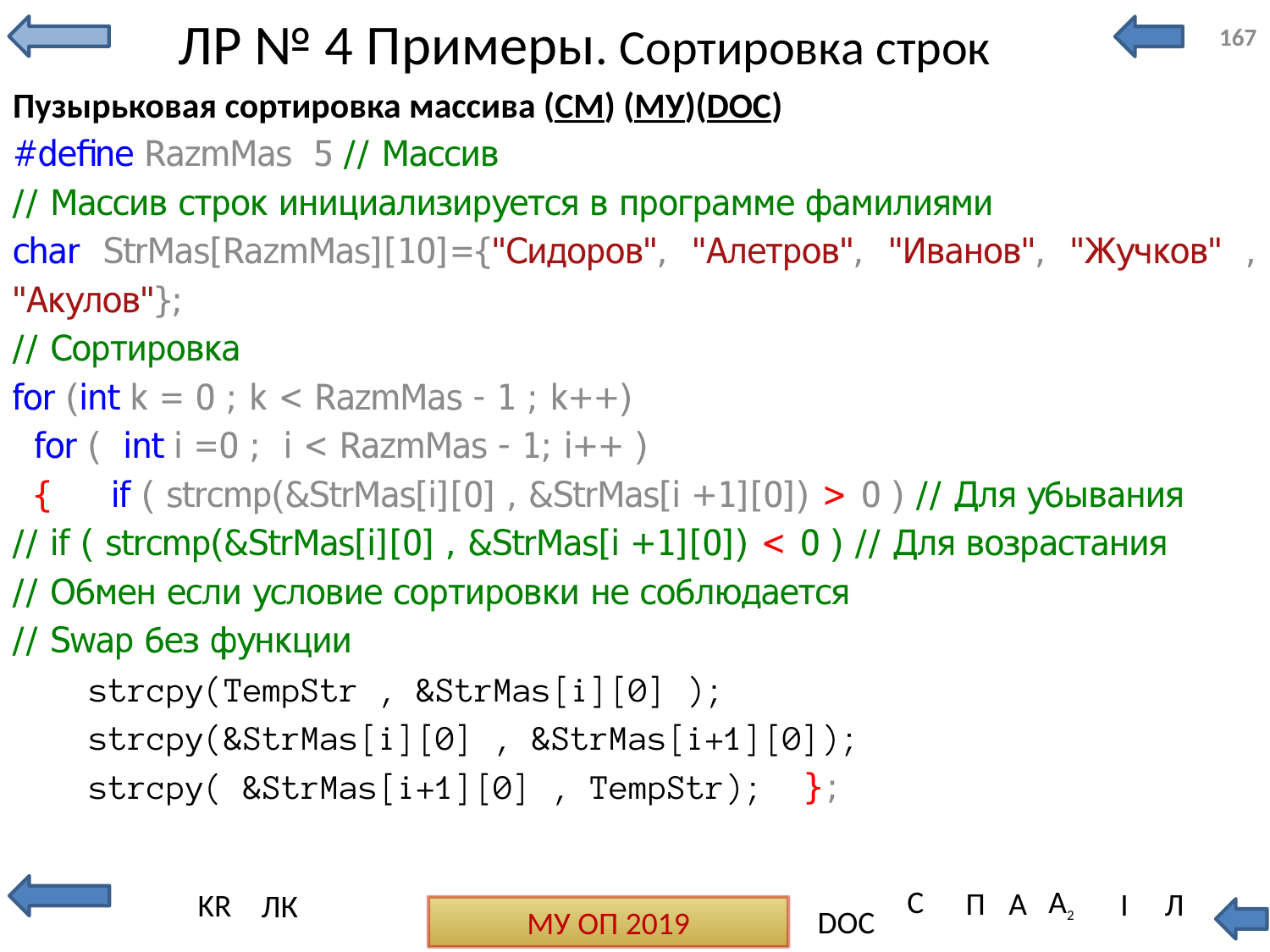

# ЛР № 4 Примеры. Сортировка строк
167
Пузырьковая сортировка массива (СМ) (МУ)(DOC)
#define RazmMas  5 // Массив
// Массив строк инициализируется в программе фамилиями
char StrMas[RazmMas][10]={"Сидоров", "Алетров", "Иванов", "Жучков" , "Акулов"};
// Сортировка
for (int k = 0 ; k < RazmMas - 1 ; k++)
  for (  int i =0 ;  i < RazmMas - 1; i++ )
  {     if ( strcmp(&StrMas[i][0] , &StrMas[i +1][0]) > 0 ) // Для убывания
// if ( strcmp(&StrMas[i][0] , &StrMas[i +1][0]) < 0 ) // Для возрастания
// Обмен если условие сортировки не соблюдается
// Swap без функции
    strcpy(TempStr , &StrMas[i][0] );
    strcpy(&StrMas[i][0] , &StrMas[i+1][0]);
    strcpy( &StrMas[i+1][0] , TempStr);   };